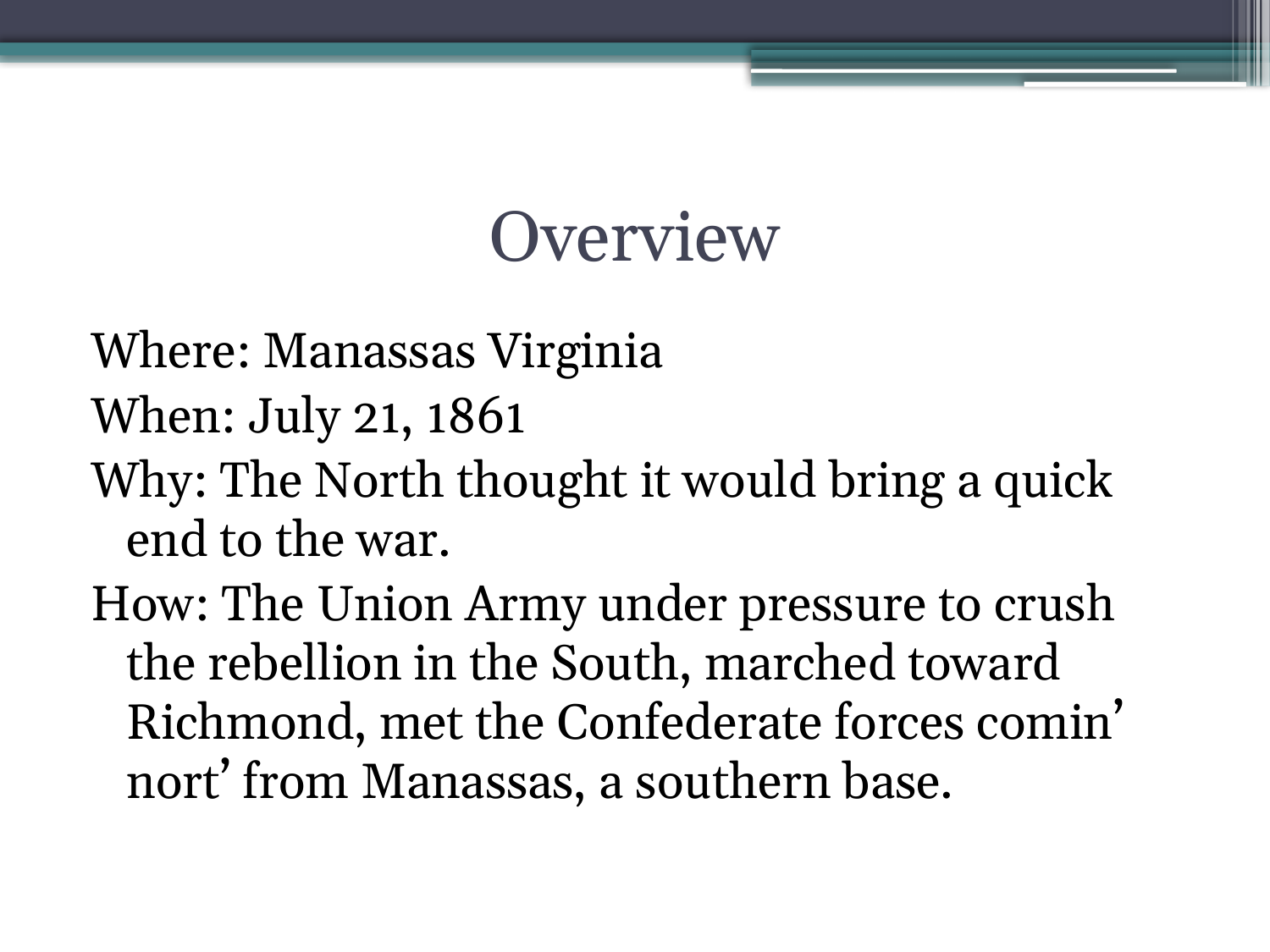

# Overview
Where: Manassas Virginia
When: July 21, 1861
Why: The North thought it would bring a quick end to the war.
How: The Union Army under pressure to crush the rebellion in the South, marched toward Richmond, met the Confederate forces comin’ nort’ from Manassas, a southern base.